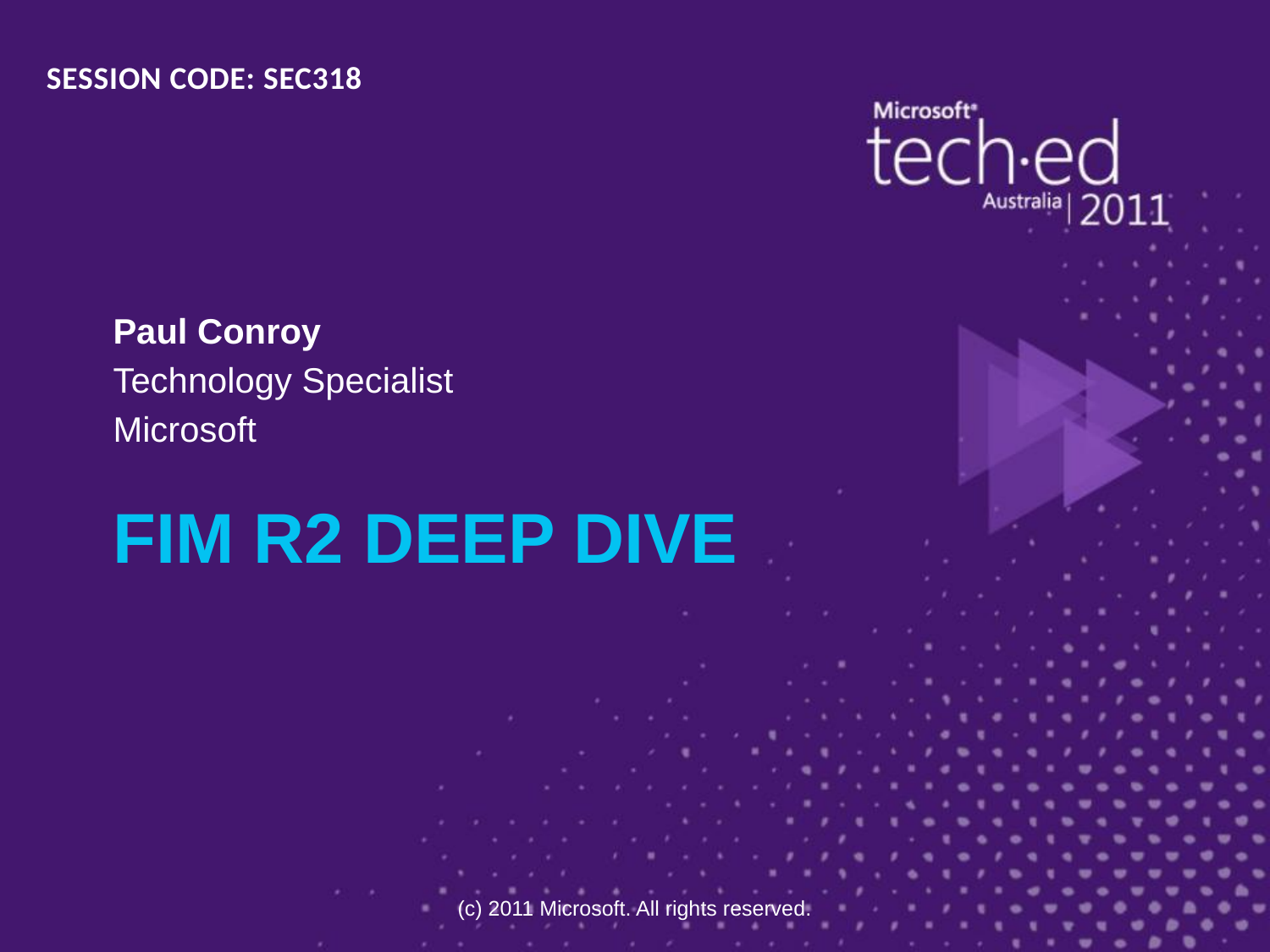

SESSION CODE: SEC318
Paul Conroy
Technology Specialist
Microsoft
# Fim r2 deep dive
(c) 2011 Microsoft. All rights reserved.